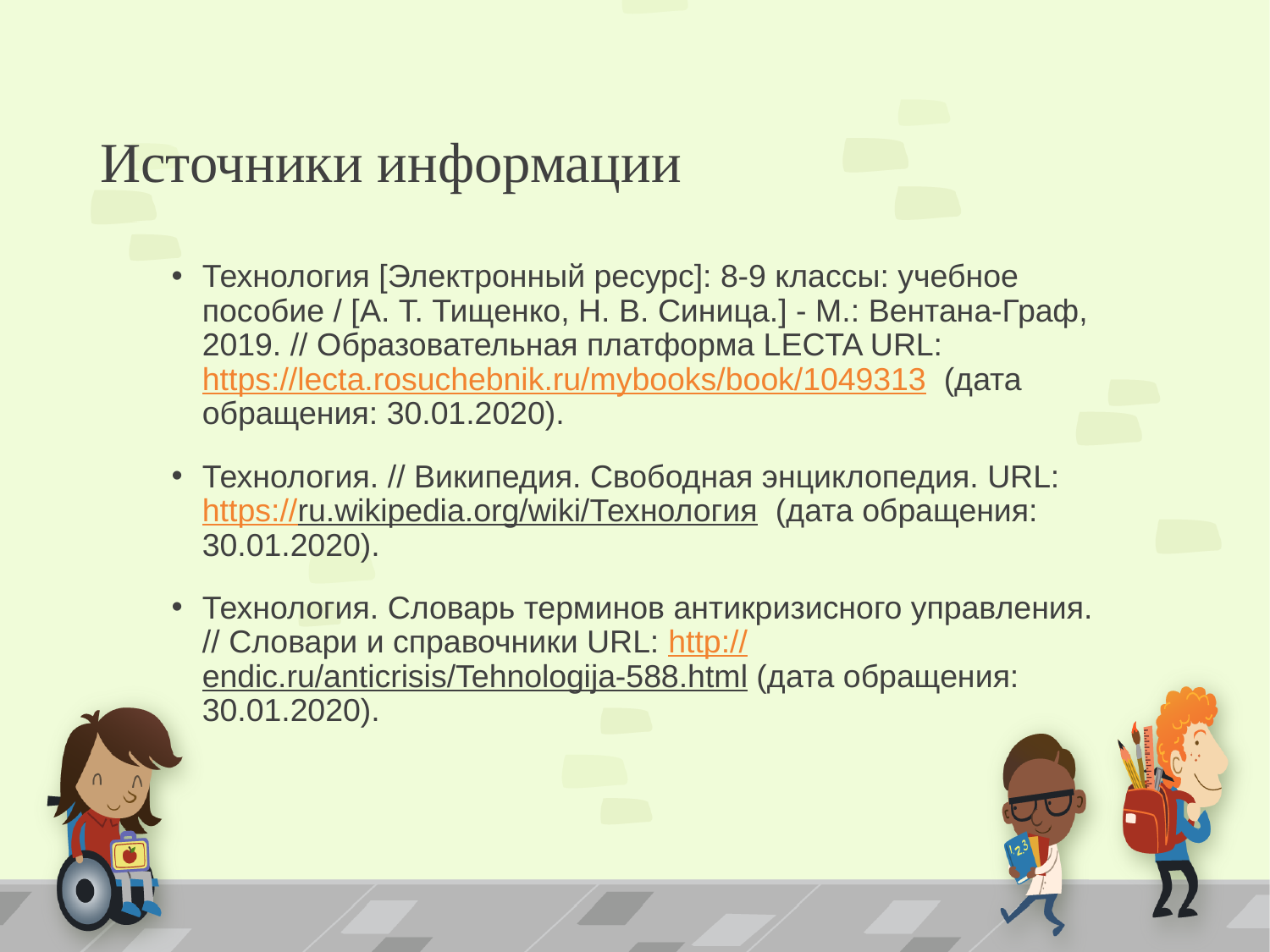

# Источники информации
Технология [Электронный ресурс]: 8-9 классы: учебное пособие / [А. Т. Тищенко, Н. В. Синица.] - М.: Вентана-Граф, 2019. // Образовательная платформа LECTA URL: https://lecta.rosuchebnik.ru/mybooks/book/1049313  (дата обращения: 30.01.2020).
Технология. // Википедия. Свободная энциклопедия. URL: https://ru.wikipedia.org/wiki/Технология  (дата обращения: 30.01.2020).
Технология. Словарь терминов антикризисного управления. // Словари и справочники URL: http://endic.ru/anticrisis/Tehnologija-588.html (дата обращения: 30.01.2020).